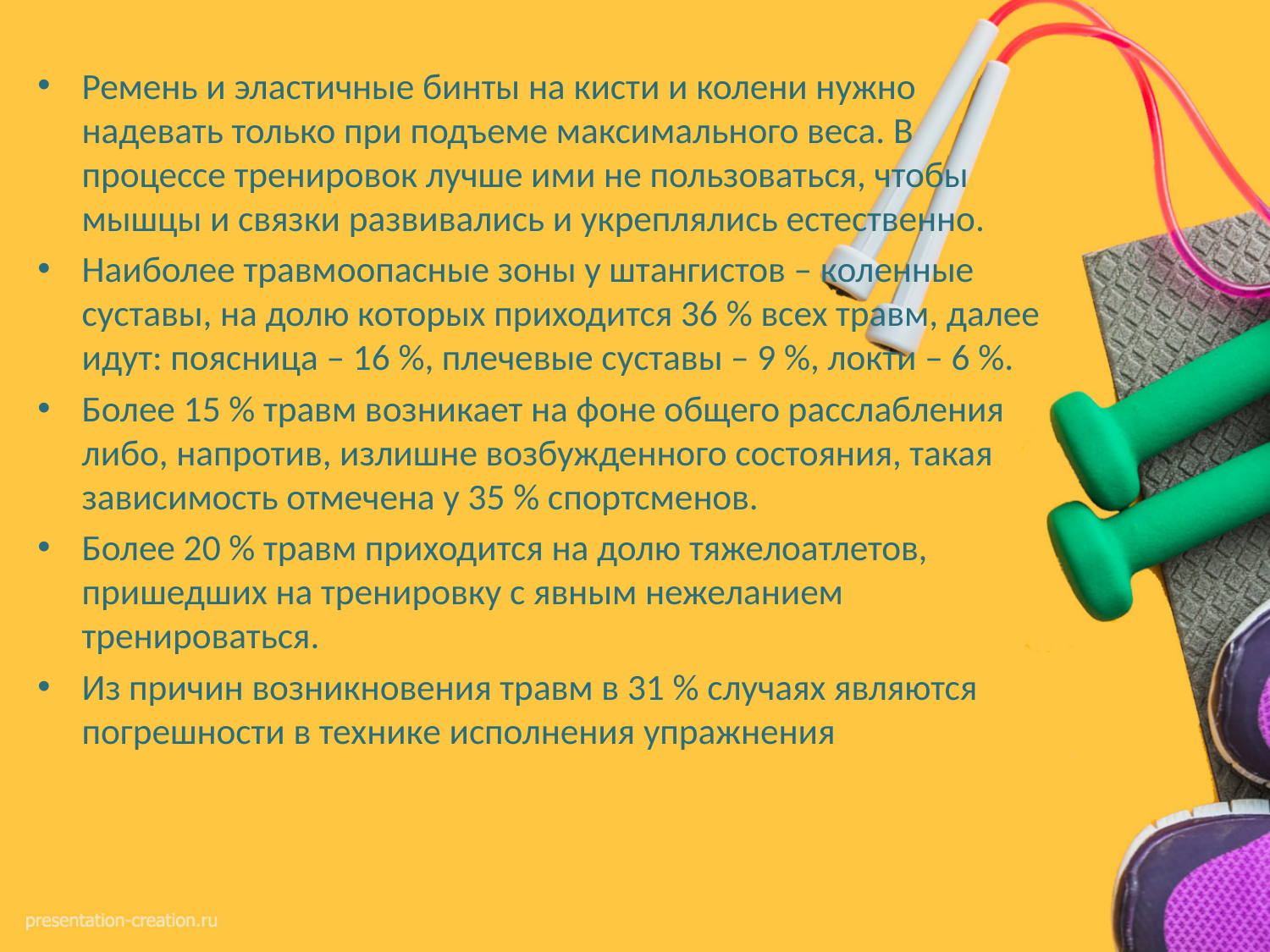

Ремень и эластичные бинты на кисти и колени нужно надевать только при подъеме максимального веса. В процессе тренировок лучше ими не пользоваться, чтобы мышцы и связки развивались и укреплялись естественно.
Наиболее травмоопасные зоны у штангистов – коленные суставы, на долю которых приходится 36 % всех травм, далее идут: поясница – 16 %, плечевые суставы – 9 %, локти – 6 %.
Более 15 % травм возникает на фоне общего расслабления либо, напротив, излишне возбужденного состояния, такая зависимость отмечена у 35 % спортсменов.
Более 20 % травм приходится на долю тяжелоатлетов, пришедших на тренировку с явным нежеланием тренироваться.
Из причин возникновения травм в 31 % случаях являются погрешности в технике исполнения упражнения